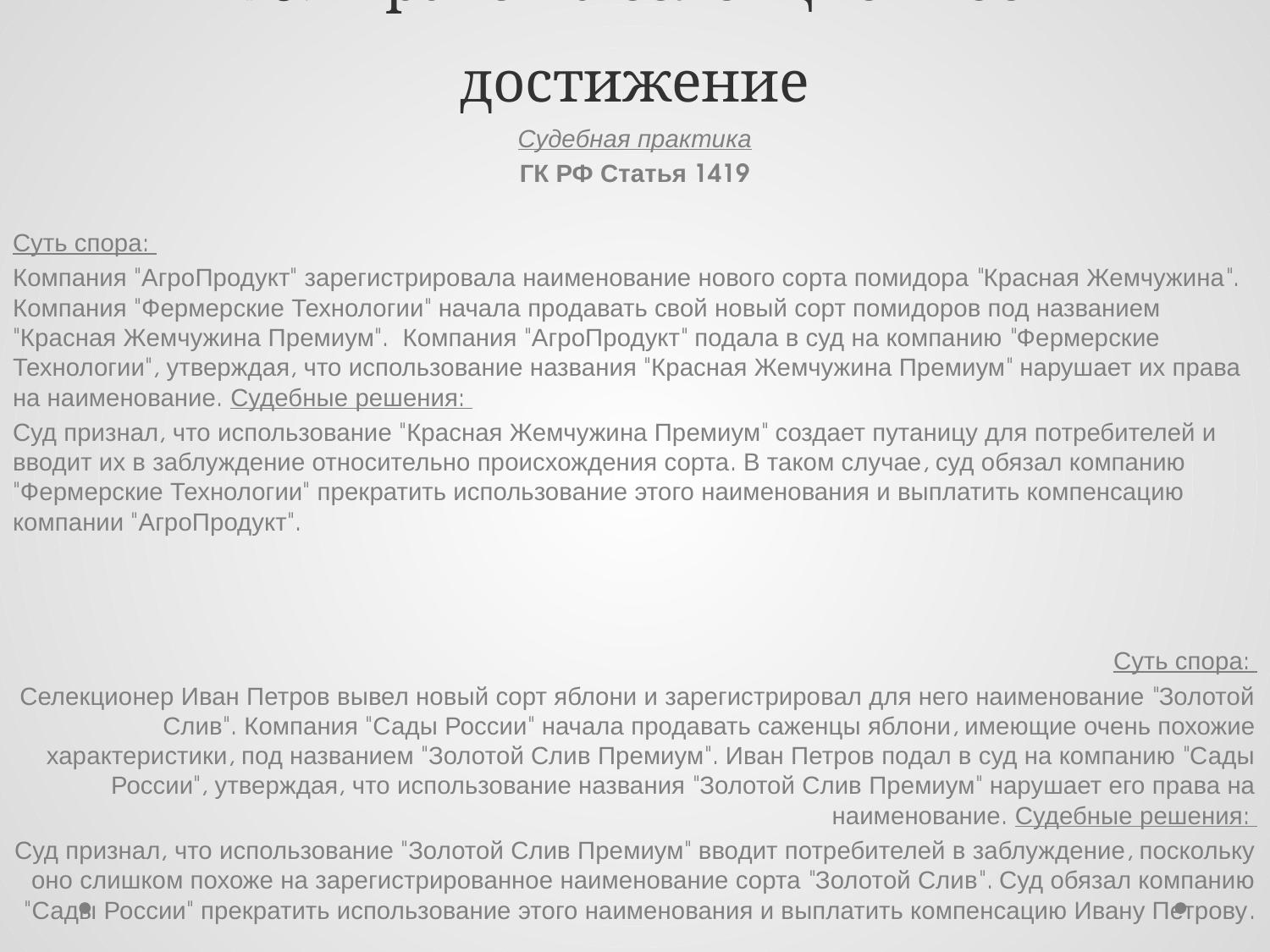

# 78.  Право на селекционное достижение
Судебная практика
ГК РФ Статья 1419

Суть спора:
Компания "АгроПродукт" зарегистрировала наименование нового сорта помидора "Красная Жемчужина". Компания "Фермерские Технологии" начала продавать свой новый сорт помидоров под названием "Красная Жемчужина Премиум".  Компания "АгроПродукт" подала в суд на компанию "Фермерские Технологии", утверждая, что использование названия "Красная Жемчужина Премиум" нарушает их права на наименование. Судебные решения:
Суд признал, что использование "Красная Жемчужина Премиум" создает путаницу для потребителей и вводит их в заблуждение относительно происхождения сорта. В таком случае, суд обязал компанию "Фермерские Технологии" прекратить использование этого наименования и выплатить компенсацию компании "АгроПродукт".

Суть спора:
Селекционер Иван Петров вывел новый сорт яблони и зарегистрировал для него наименование "Золотой Слив". Компания "Сады России" начала продавать саженцы яблони, имеющие очень похожие характеристики, под названием "Золотой Слив Премиум". Иван Петров подал в суд на компанию "Сады России", утверждая, что использование названия "Золотой Слив Премиум" нарушает его права на наименование. Судебные решения:
Суд признал, что использование "Золотой Слив Премиум" вводит потребителей в заблуждение, поскольку оно слишком похоже на зарегистрированное наименование сорта "Золотой Слив". Суд обязал компанию "Сады России" прекратить использование этого наименования и выплатить компенсацию Ивану Петрову.